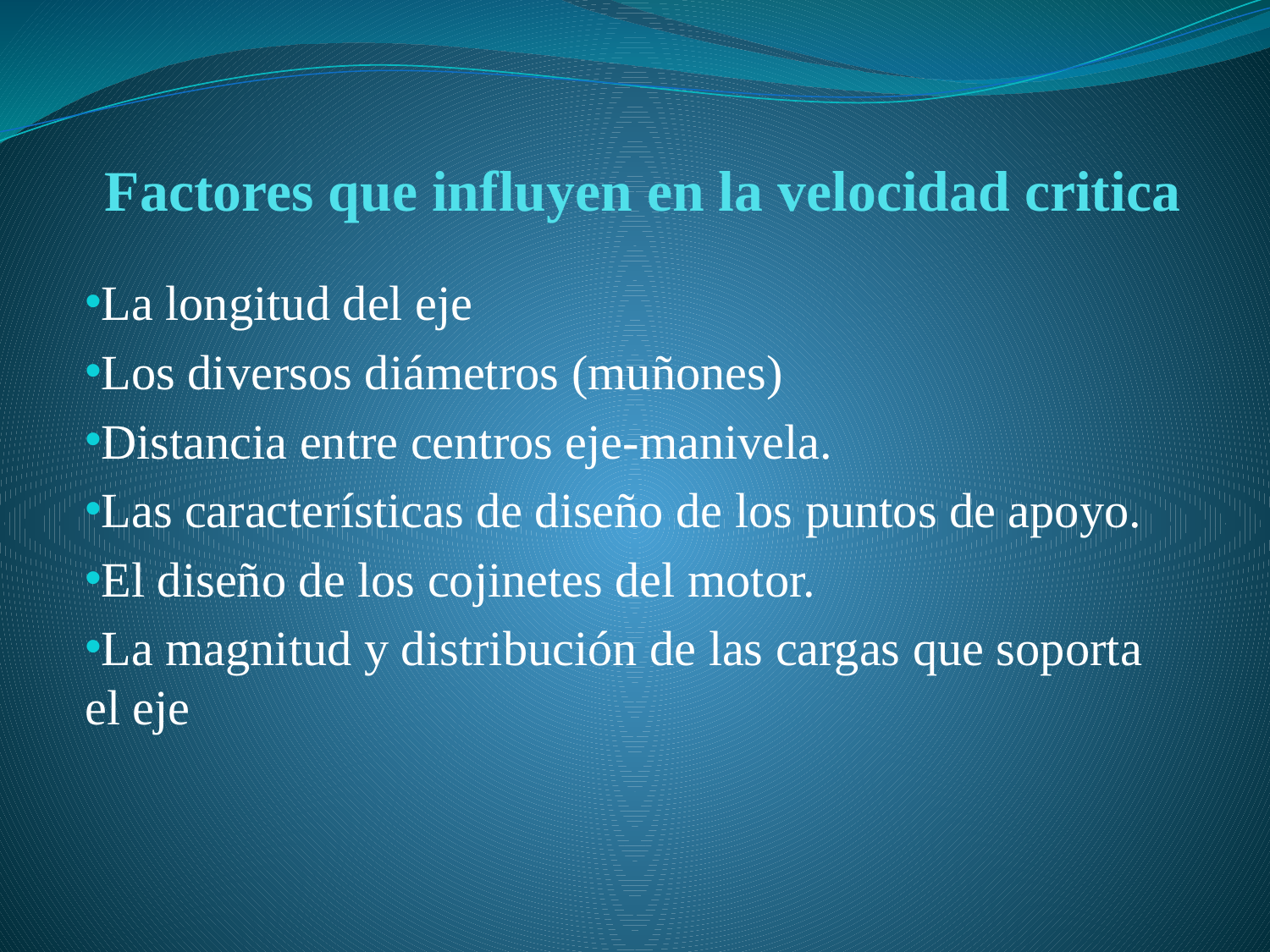

# Factores que influyen en la velocidad critica

La longitud del eje
Los diversos diámetros (muñones)
Distancia entre centros eje-manivela.
Las características de diseño de los puntos de apoyo.
El diseño de los cojinetes del motor.
La magnitud y distribución de las cargas que soporta el eje